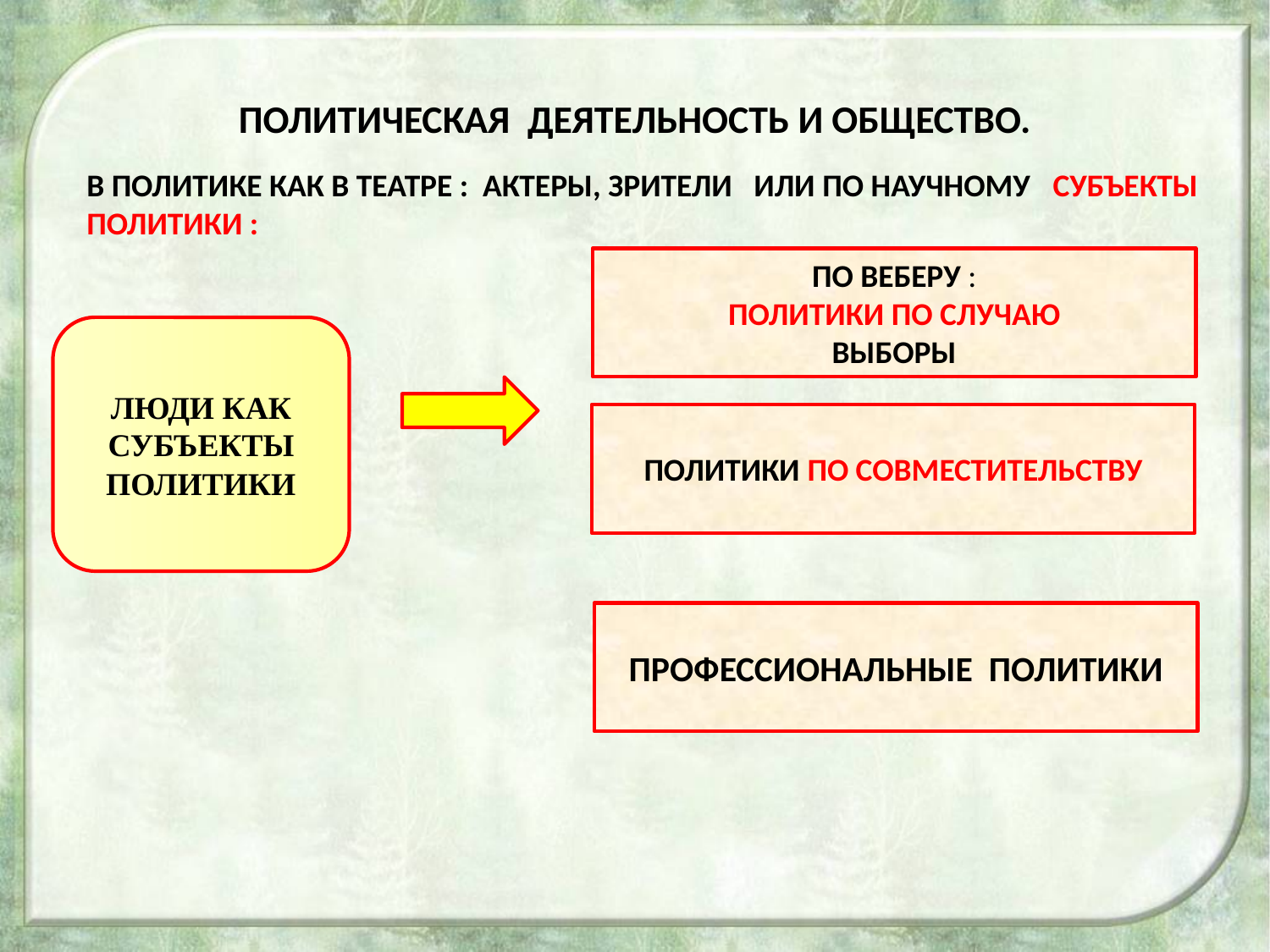

# ПОЛИТИЧЕСКАЯ  ДЕЯТЕЛЬНОСТЬ И ОБЩЕСТВО.
В ПОЛИТИКЕ КАК В ТЕАТРЕ :  АКТЕРЫ, ЗРИТЕЛИ   ИЛИ ПО НАУЧНОМУ   СУБЪЕКТЫ
ПОЛИТИКИ :
ПО ВЕБЕРУ :
ПОЛИТИКИ ПО СЛУЧАЮ
ВЫБОРЫ
ЛЮДИ КАК СУБЪЕКТЫ ПОЛИТИКИ

ПОЛИТИКИ ПО СОВМЕСТИТЕЛЬСТВУ
ПРОФЕССИОНАЛЬНЫЕ  ПОЛИТИКИ